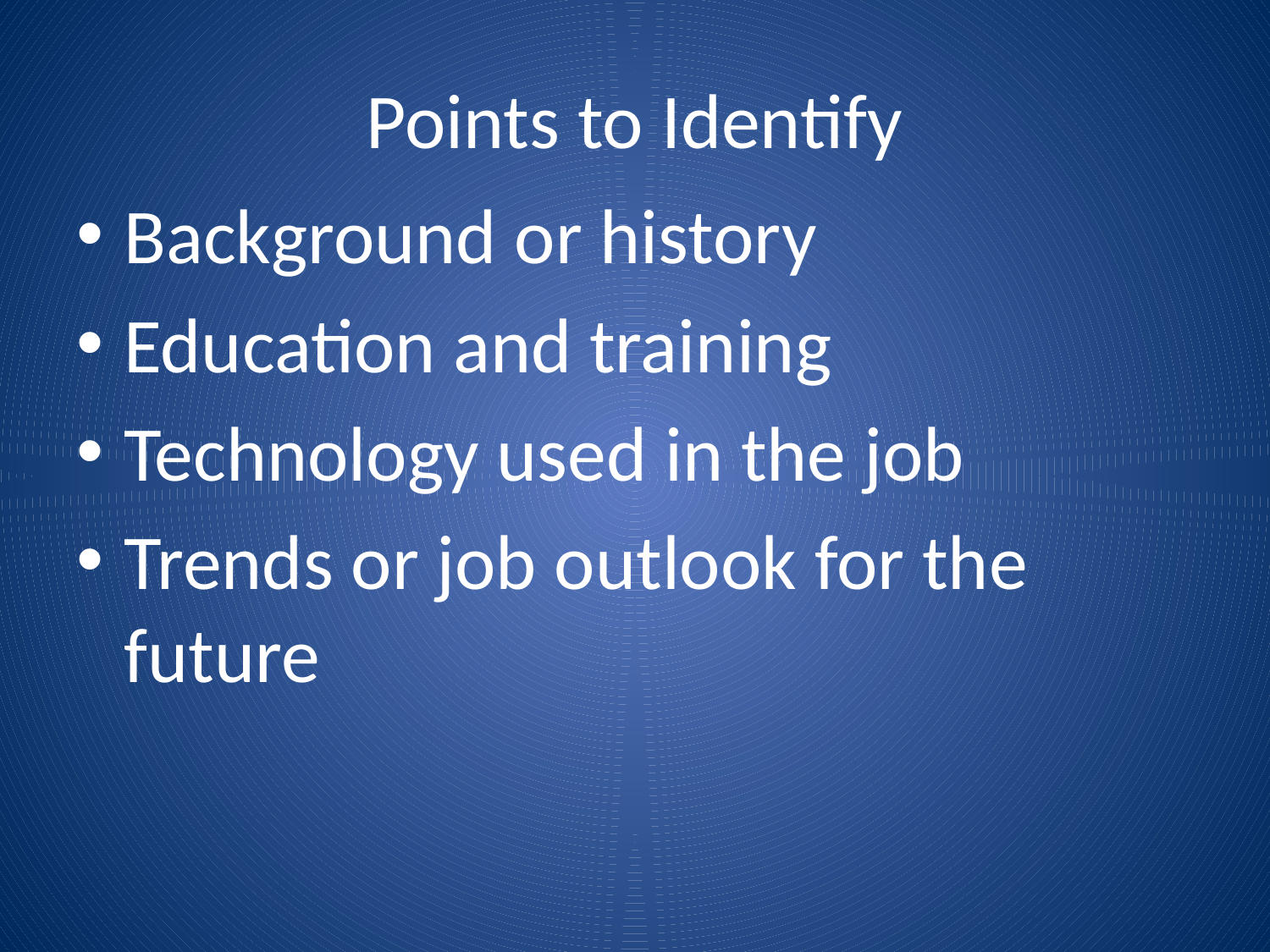

# Points to Identify
Background or history
Education and training
Technology used in the job
Trends or job outlook for the future